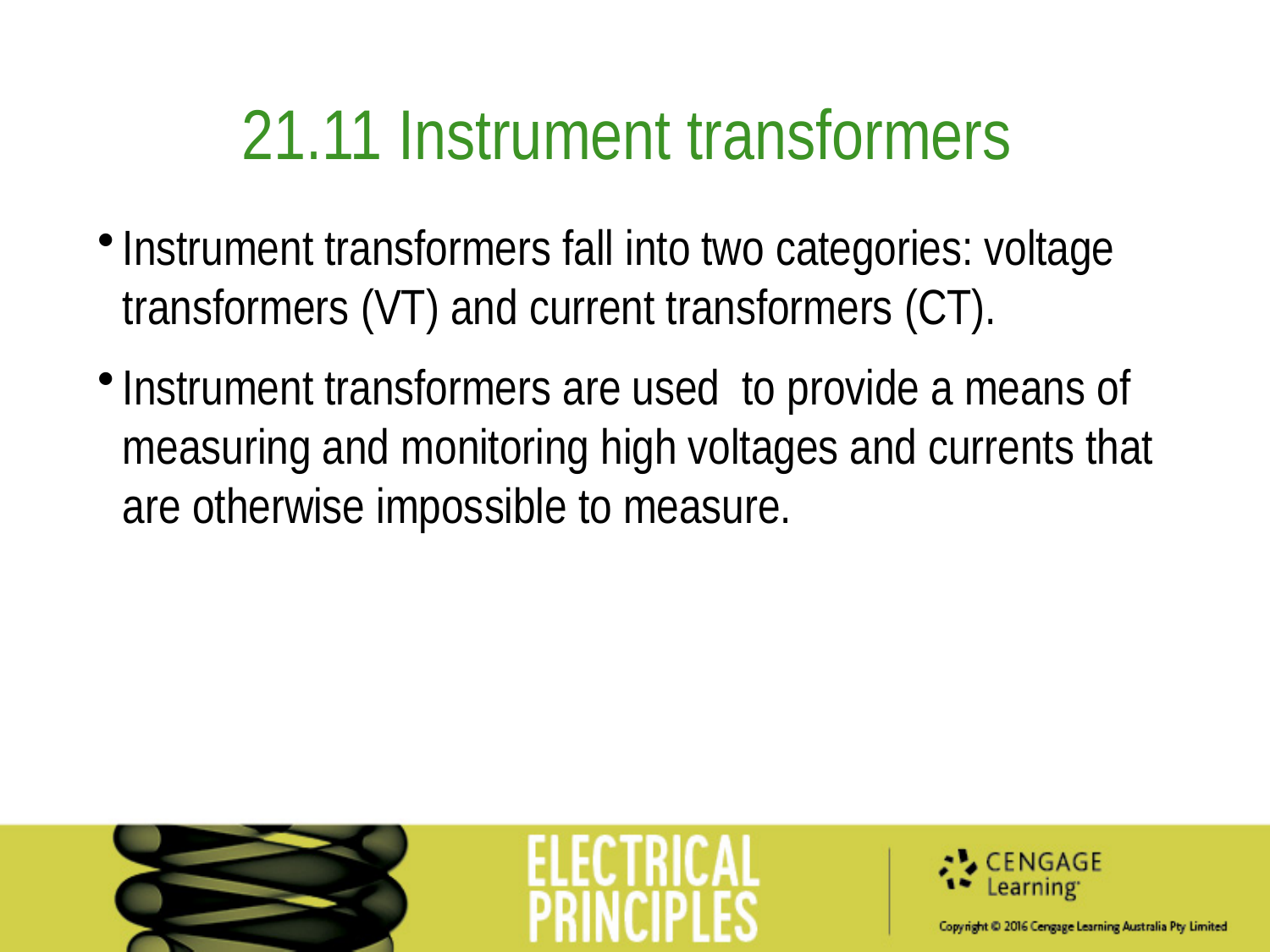

21.11 Instrument transformers

Instrument transformers fall into two categories: voltage transformers (VT) and current transformers (CT).
Instrument transformers are used  to provide a means of measuring and monitoring high voltages and currents that are otherwise impossible to measure.